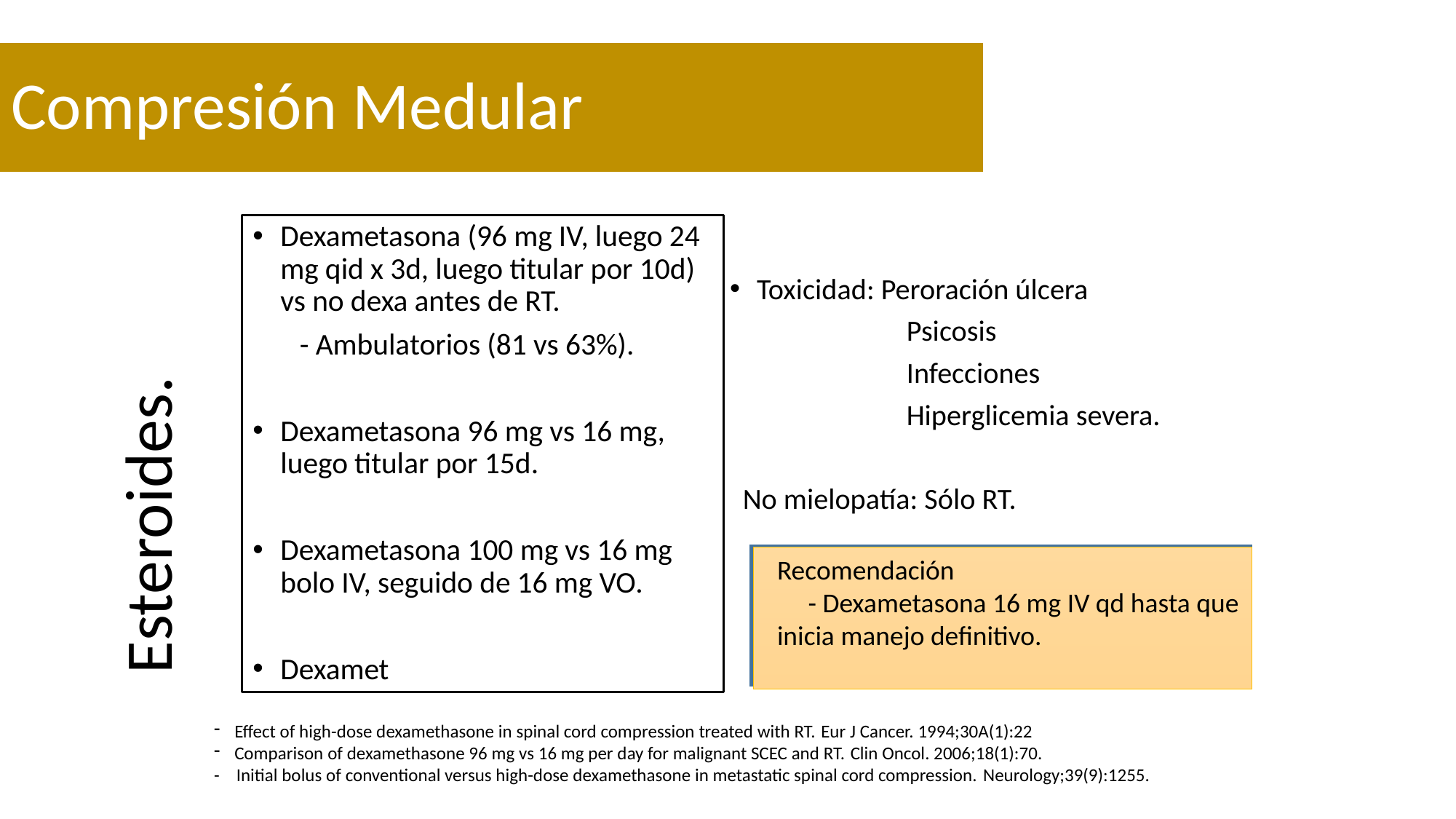

Compresión Medular
Dexametasona (96 mg IV, luego 24 mg qid x 3d, luego titular por 10d) vs no dexa antes de RT.
     - Ambulatorios (81 vs 63%).

Dexametasona 96 mg vs 16 mg, luego titular por 15d.

Dexametasona 100 mg vs 16 mg bolo IV, seguido de 16 mg VO.

Dexamet

Toxicidad: Peroración úlcera
                         Psicosis
                         Infecciones
                         Hiperglicemia severa.

No mielopatía: Sólo RT.
# Esteroides.

Recomendación
     - Dexametasona 16 mg IV qd hasta que inicia manejo definitivo.

Effect of high-dose dexamethasone in spinal cord compression treated with RT. Eur J Cancer. 1994;30A(1):22
Comparison of dexamethasone 96 mg vs 16 mg per day for malignant SCEC and RT. Clin Oncol. 2006;18(1):70.
-    Initial bolus of conventional versus high-dose dexamethasone in metastatic spinal cord compression. Neurology;39(9):1255.